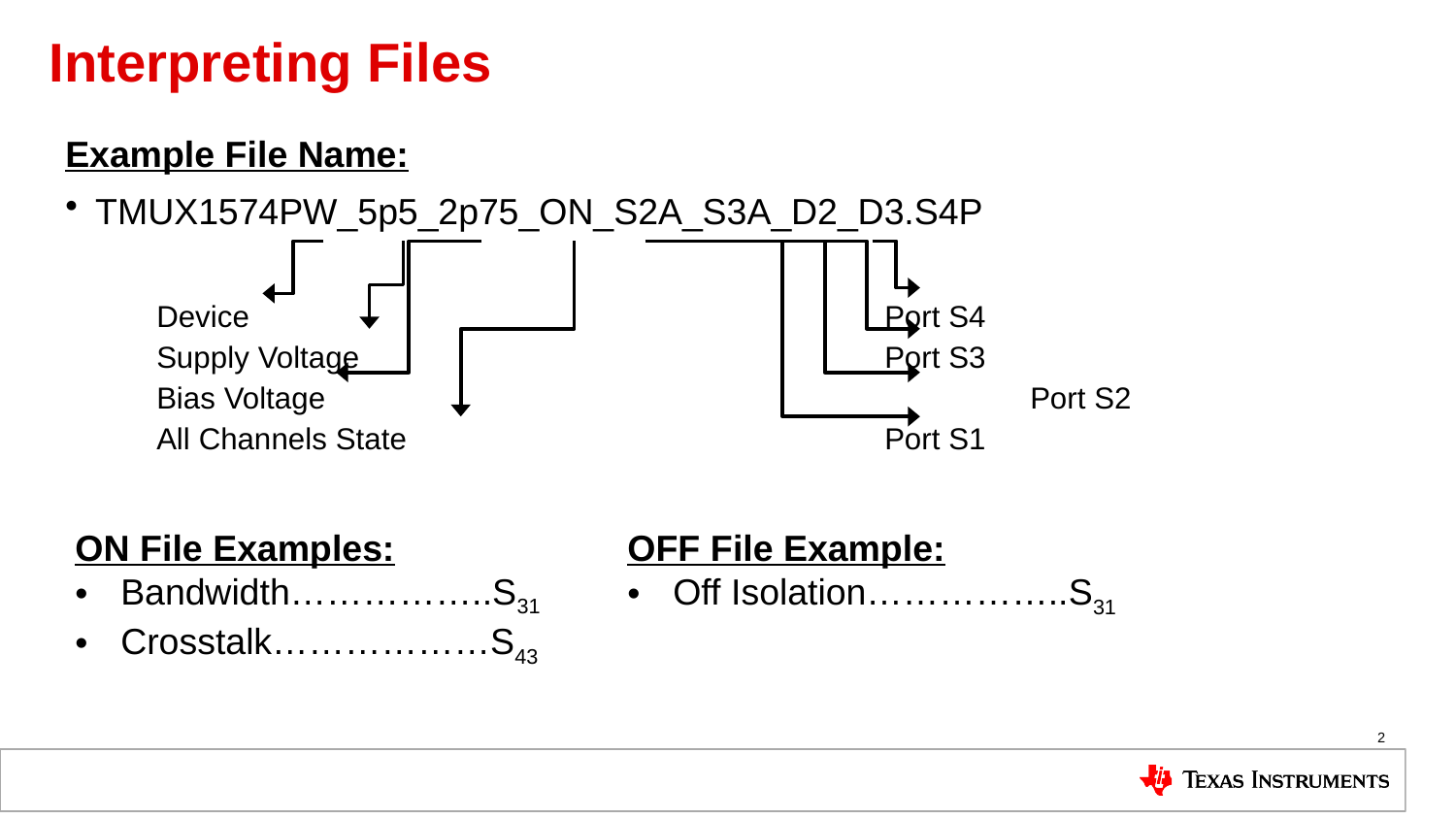

# Interpreting Files
Example File Name:
TMUX1574PW_5p5_2p75_ON_S2A_S3A_D2_D3.S4P

Device					Port S4
Supply Voltage				Port S3
Bias Voltage					Port S2
All Channels State				Port S1

ON File Examples:
Bandwidth……………..S31
Crosstalk………………S43
OFF File Example:
Off Isolation……………..S31
2